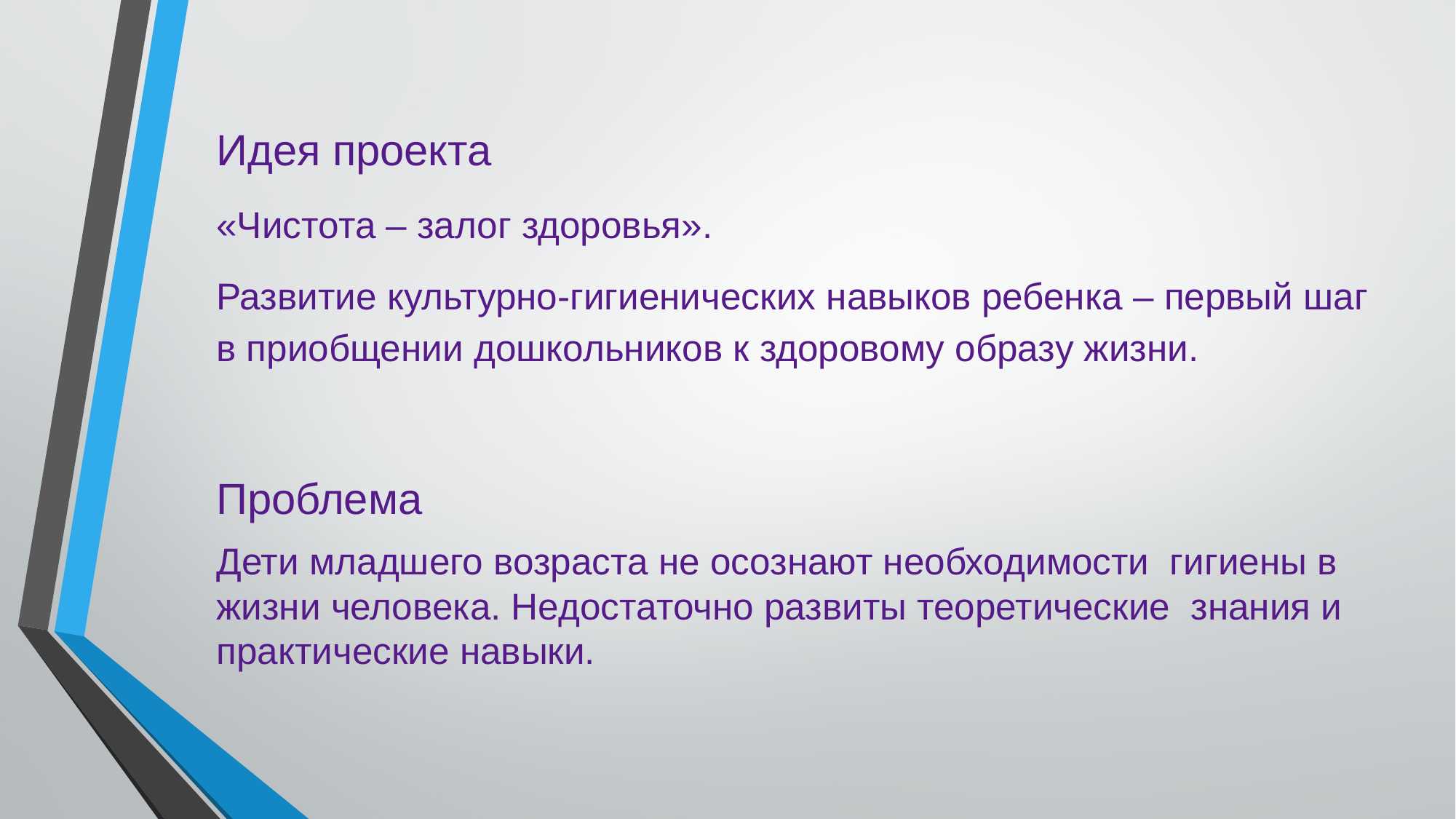

Идея проекта
«Чистота – залог здоровья».
Развитие культурно-гигиенических навыков ребенка – первый шаг в приобщении дошкольников к здоровому образу жизни.

Проблема
Дети младшего возраста не осознают необходимости  гигиены в жизни человека. Недостаточно развиты теоретические  знания и   практические навыки.